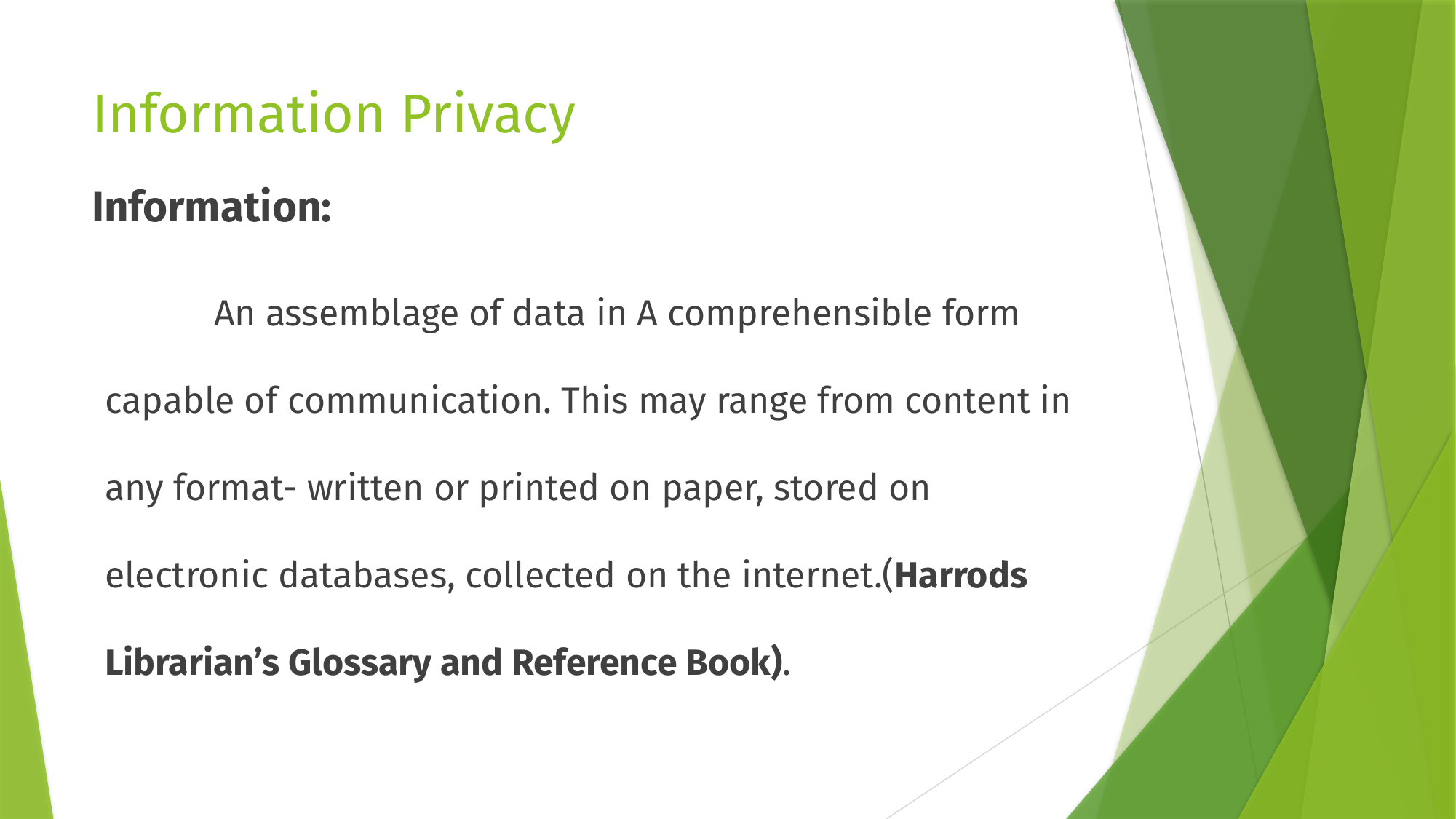

# Information Privacy
Information:
	An assemblage of data in A comprehensible form capable of communication. This may range from content in any format- written or printed on paper, stored on electronic databases, collected on the internet.(Harrods Librarian’s Glossary and Reference Book).